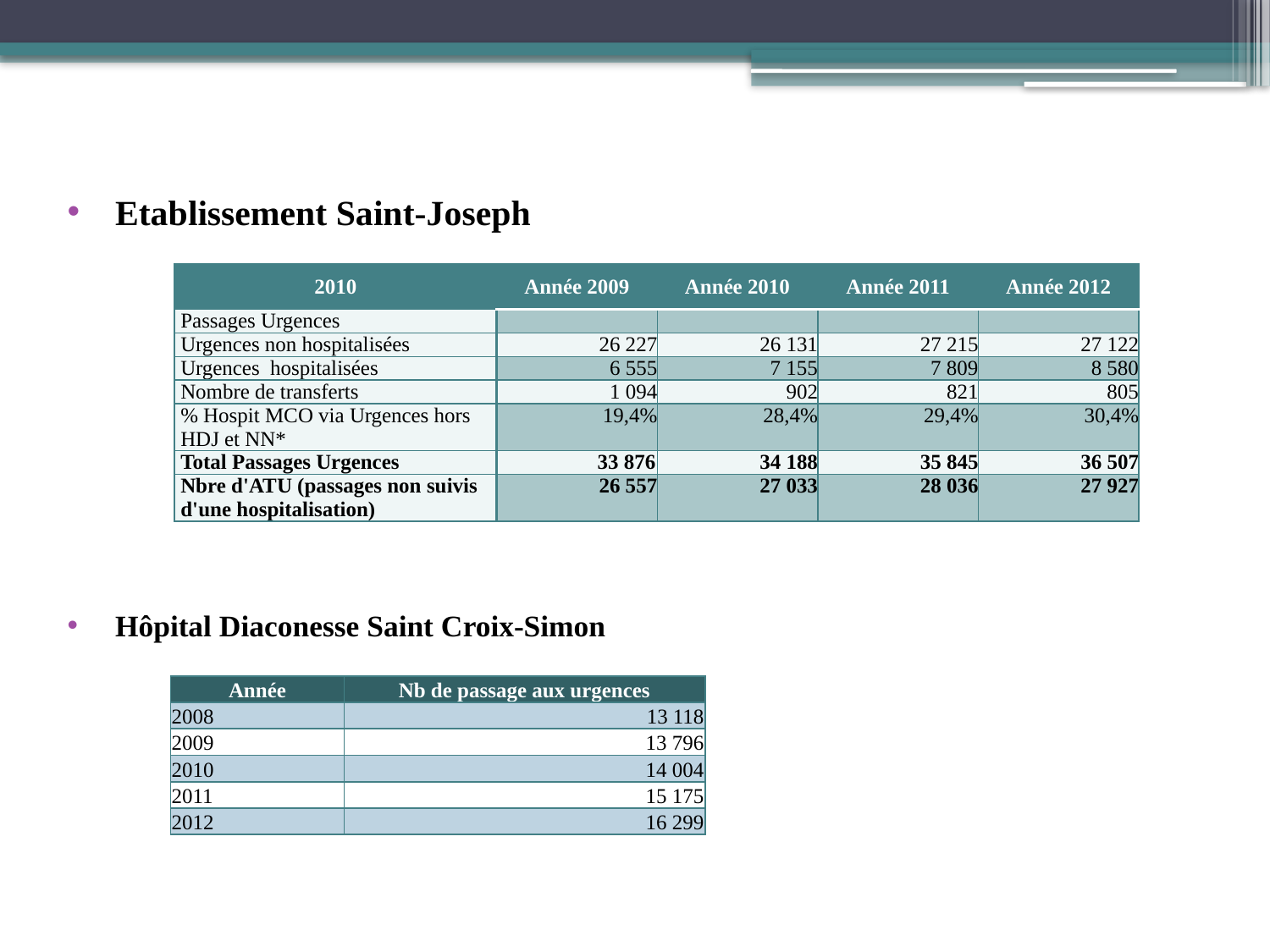

Etablissement Saint-Joseph

Hôpital Diaconesse Saint Croix-Simon

| 2010 | Année 2009 | Année 2010 | Année 2011 | Année 2012 |
| --- | --- | --- | --- | --- |
| Passages Urgences |  |  |  |  |
| Urgences non hospitalisées | 26 227 | 26 131 | 27 215 | 27 122 |
| Urgences  hospitalisées | 6 555 | 7 155 | 7 809 | 8 580 |
| Nombre de transferts | 1 094 | 902 | 821 | 805 |
| % Hospit MCO via Urgences hors HDJ et NN\* | 19,4% | 28,4% | 29,4% | 30,4% |
| Total Passages Urgences | 33 876 | 34 188 | 35 845 | 36 507 |
| Nbre d'ATU (passages non suivis d'une hospitalisation) | 26 557 | 27 033 | 28 036 | 27 927 |

| Année | Nb de passage aux urgences |
| --- | --- |
| 2008 | 13 118 |
| 2009 | 13 796 |
| 2010 | 14 004 |
| 2011 | 15 175 |
| 2012 | 16 299 |